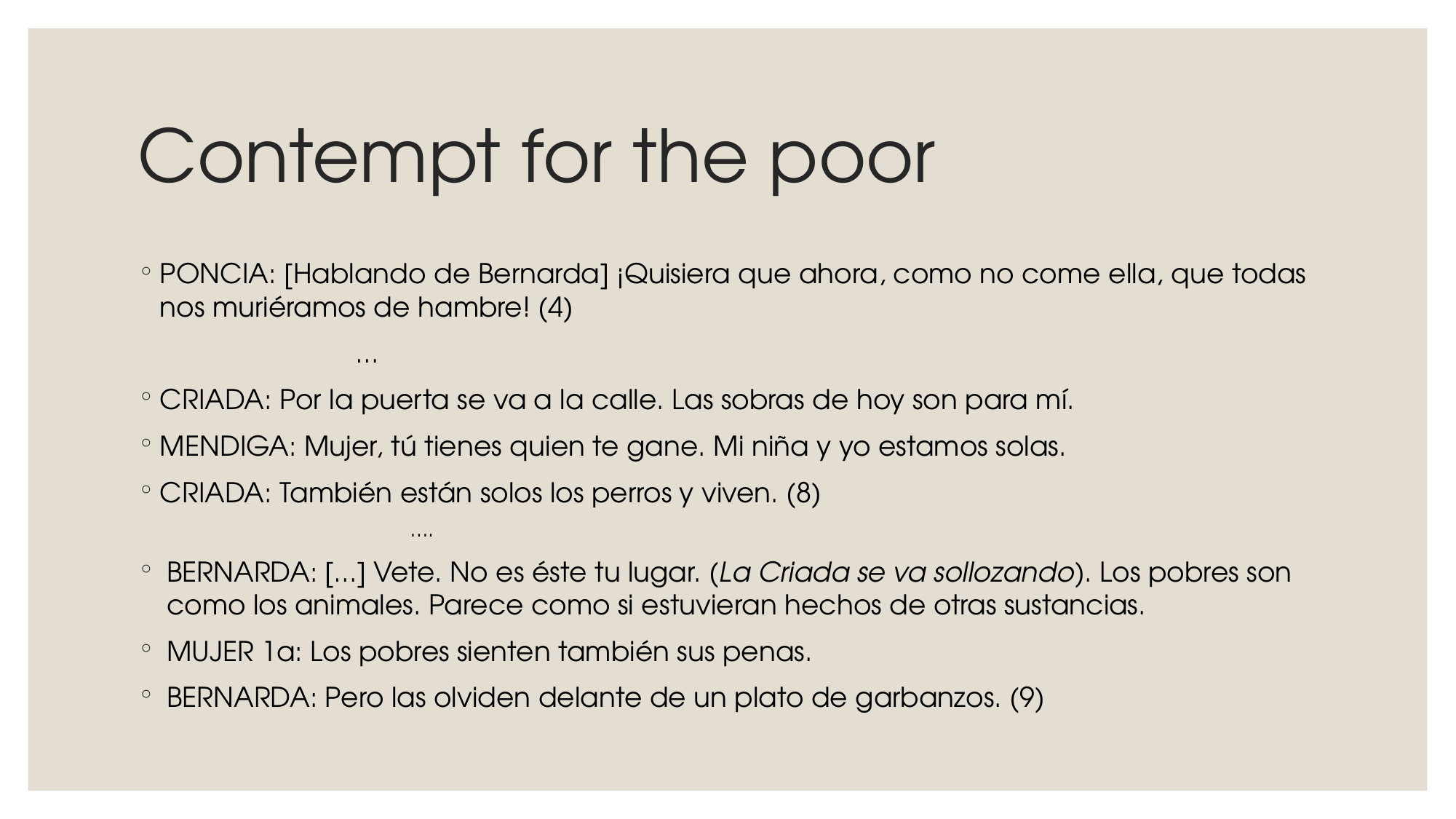

# Contempt for the poor
PONCIA: [Hablando de Bernarda] ¡Quisiera que ahora, como no come ella, que todas nos muriéramos de hambre! (4)
		…
CRIADA: Por la puerta se va a la calle. Las sobras de hoy son para mí.
MENDIGA: Mujer, tú tienes quien te gane. Mi niña y yo estamos solas.
CRIADA: También están solos los perros y viven. (8)
	….
BERNARDA: […] Vete. No es éste tu lugar. (La Criada se va sollozando). Los pobres son como los animales. Parece como si estuvieran hechos de otras sustancias.
MUJER 1a: Los pobres sienten también sus penas.
BERNARDA: Pero las olviden delante de un plato de garbanzos. (9)